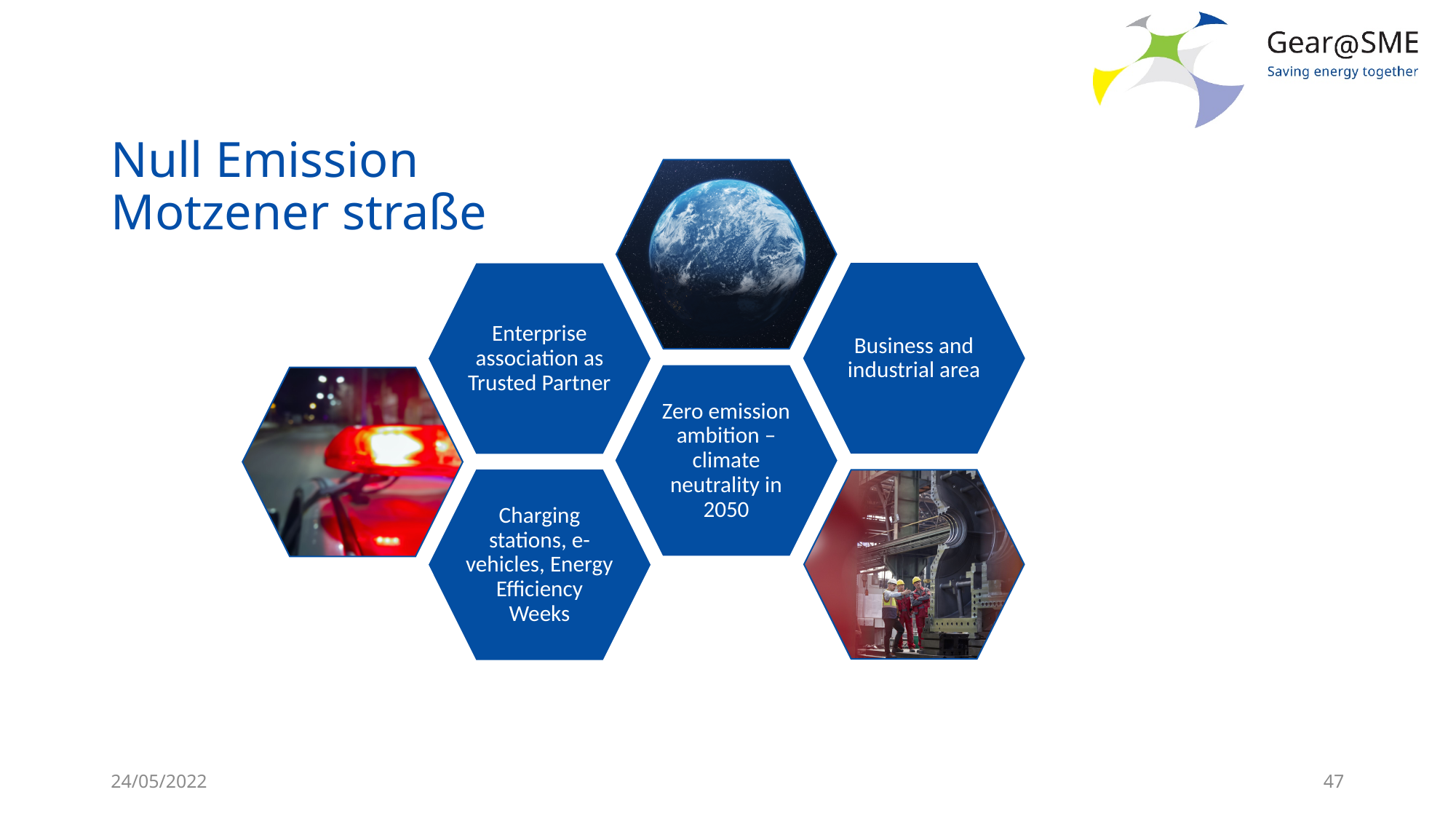

# Null Emission Motzener straße

Business and industrial area
Enterprise association as Trusted Partner
Zero emission ambition – climate neutrality in 2050

Charging stations, e- vehicles, Energy Efficiency Weeks

24/05/2022
47